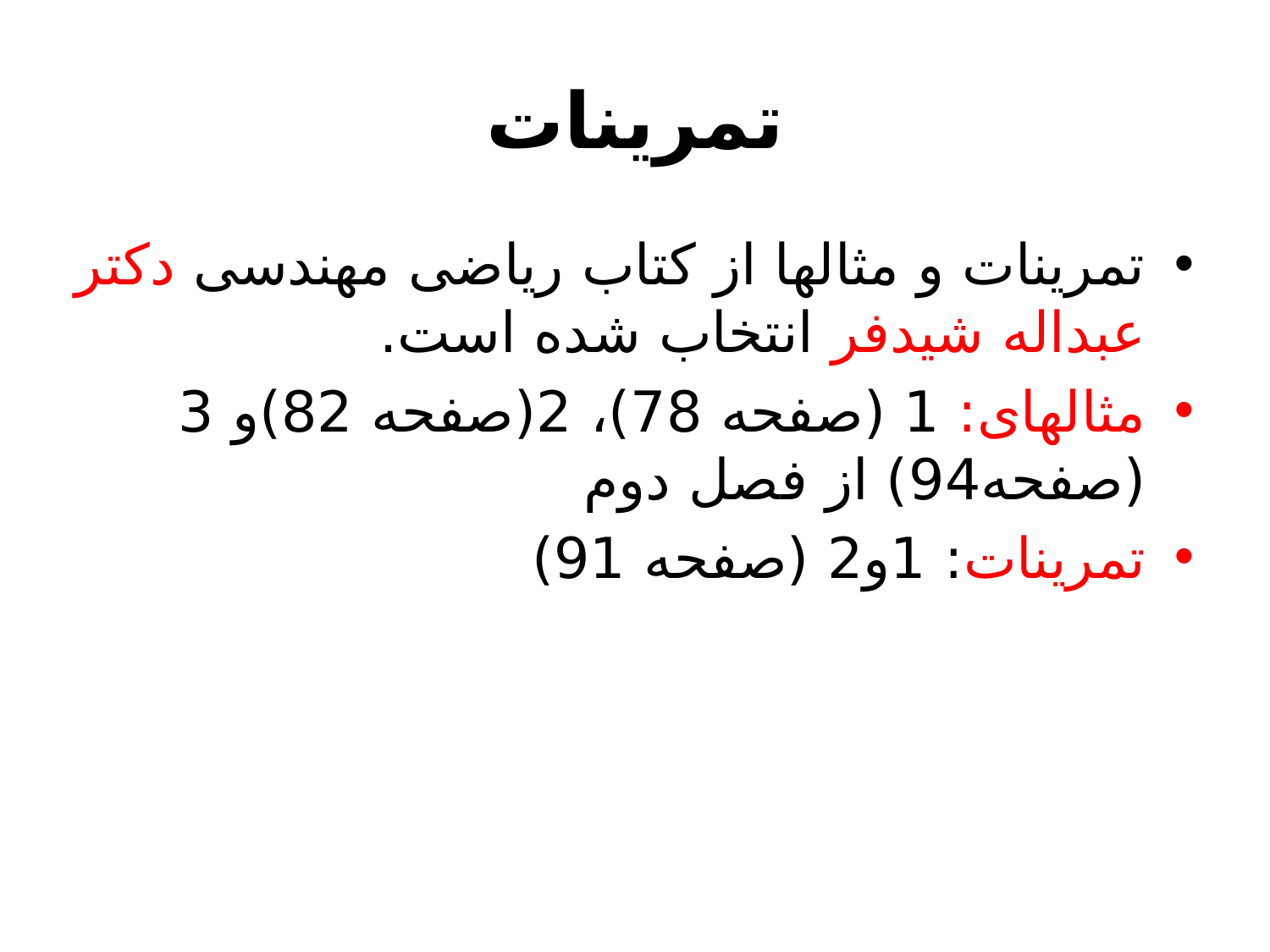

# تمرینات
تمرینات و مثالها از کتاب ریاضی مهندسی دکتر عبداله شیدفر انتخاب شده است.
مثالهای: 1 (صفحه 78)، 2(صفحه 82)و 3 (صفحه94) از فصل دوم
تمرینات: 1و2 (صفحه 91)